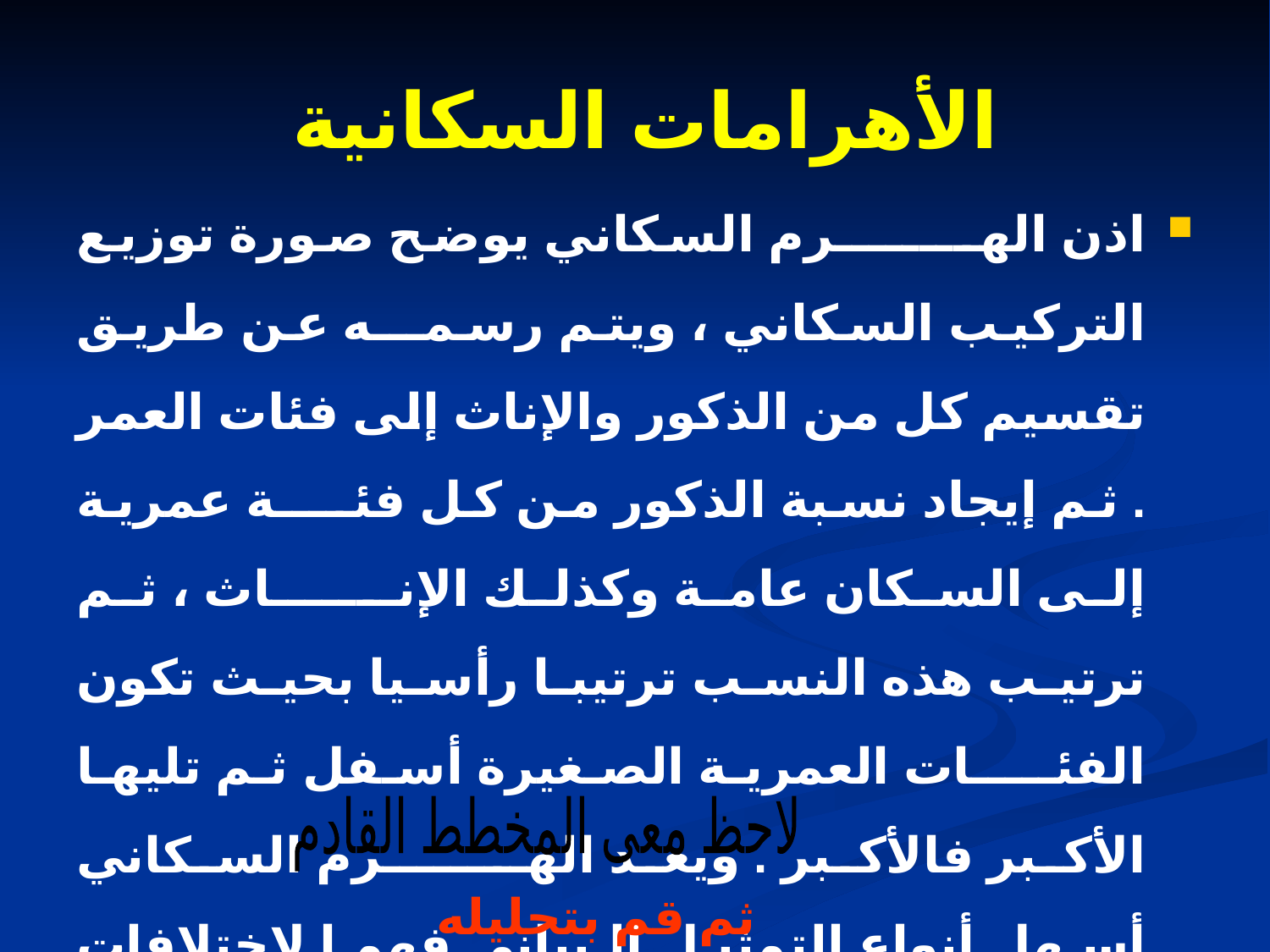

# الأهرامات السكانية
اذن الهــــــــرم السكاني يوضح صورة توزيع التركيب السكاني ، ويتم رسمـــه عن طريق تقسيم كل من الذكور والإناث إلى فئات العمر . ثم إيجاد نسبة الذكور من كل فئــــة عمرية إلى السكان عامة وكذلك الإنــــــاث ، ثم ترتيب هذه النسب ترتيبا رأسيا بحيث تكون الفئــــات العمرية الصغيرة أسفل ثم تليها الأكبر فالأكبر . ويعد الهـــــــرم السكاني أسهل أنواع التمثيل البياني فهما لاختلافات التركيب العمـــــرى والنوعي بين المجموعات السكانية .
لاحظ معى المخطط القادم
ثم قم بتحليله